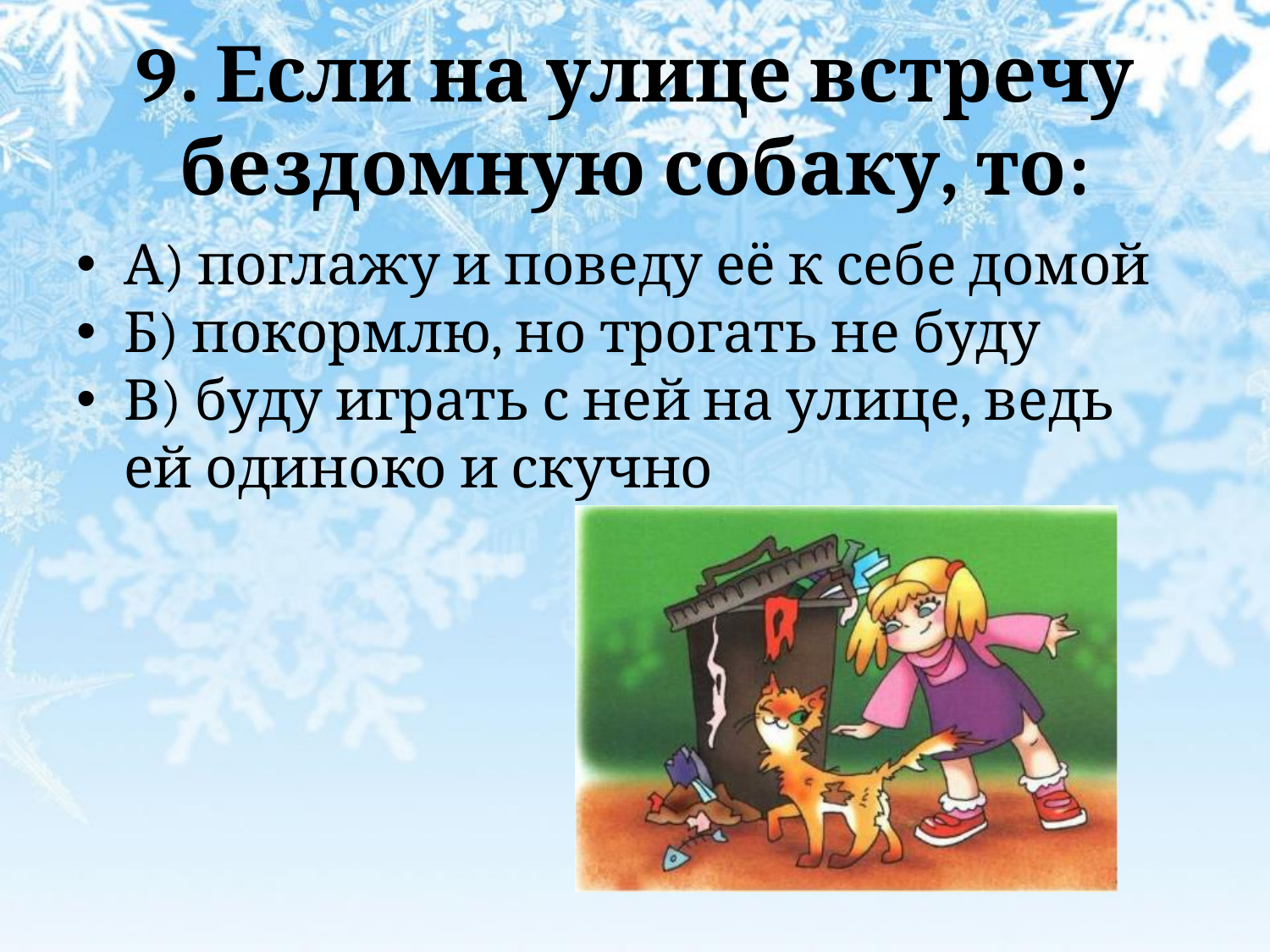

9. Если на улице встречу бездомную собаку, то:
А) поглажу и поведу её к себе домой
Б) покормлю, но трогать не буду
В) буду играть с ней на улице, ведь ей одиноко и скучно